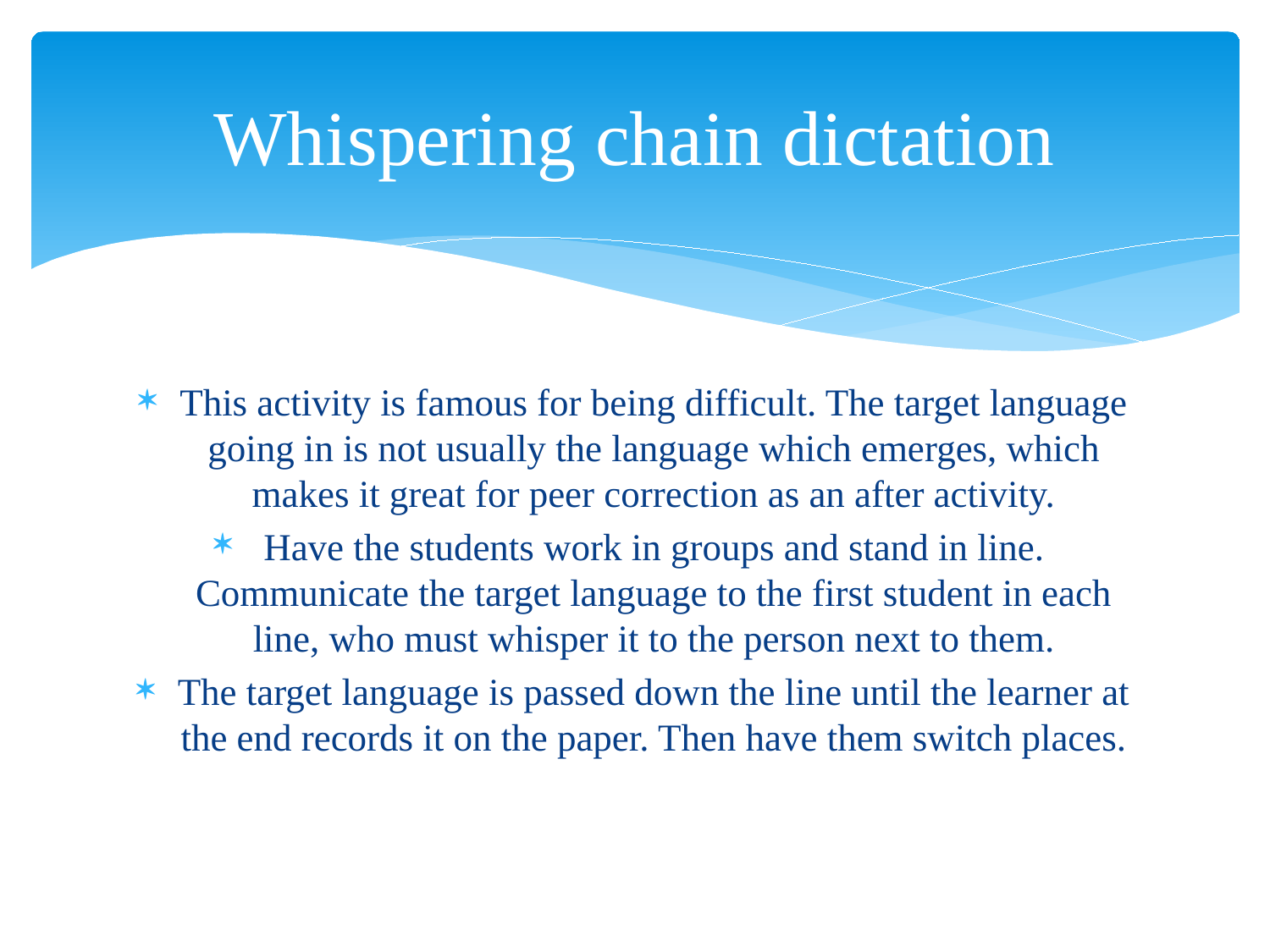

# Whispering chain dictation
This activity is famous for being difficult. The target language going in is not usually the language which emerges, which makes it great for peer correction as an after activity.
Have the students work in groups and stand in line. Communicate the target language to the first student in each line, who must whisper it to the person next to them.
The target language is passed down the line until the learner at the end records it on the paper. Then have them switch places.